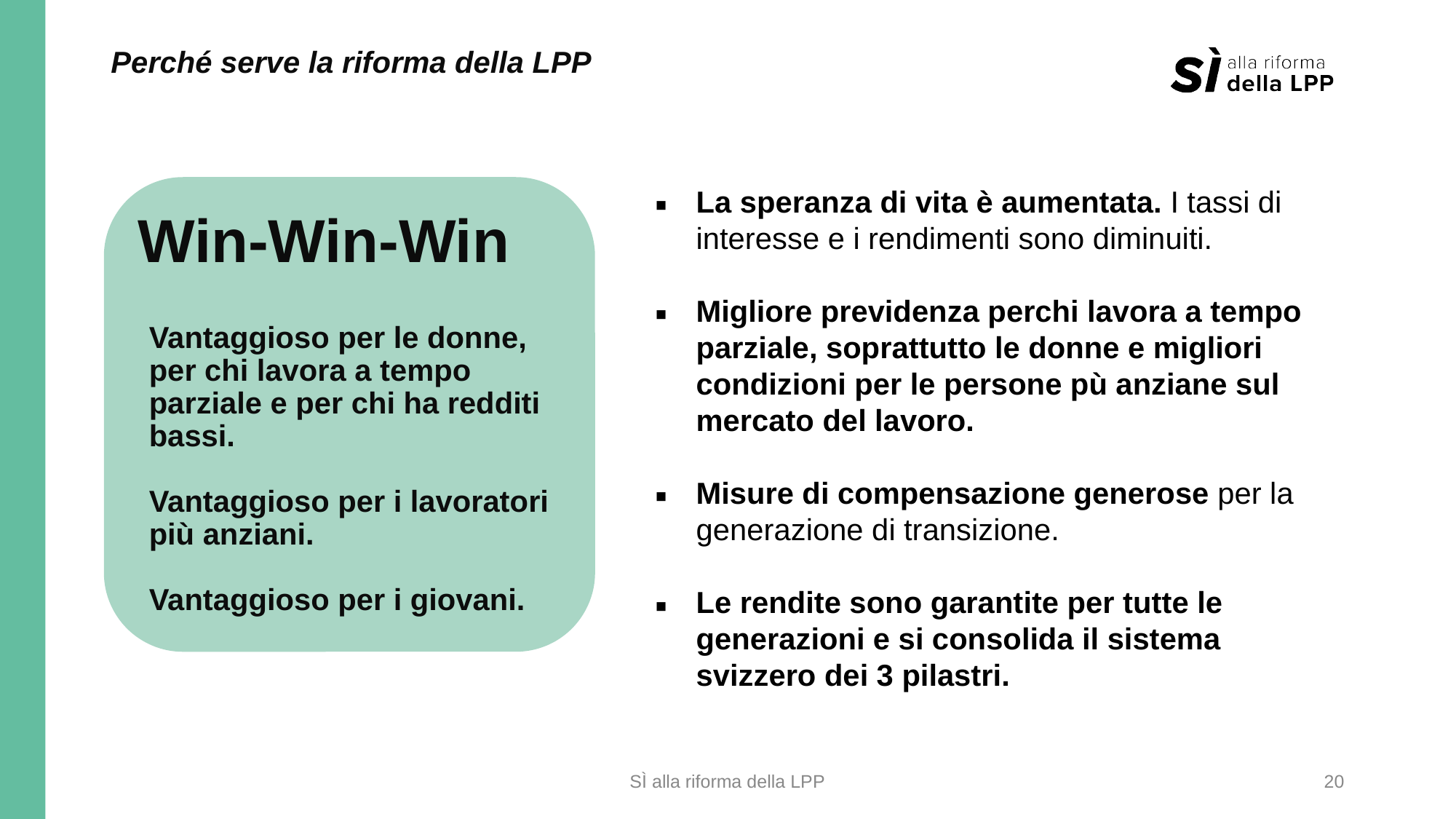

Perché serve la riforma della LPP

La speranza di vita è aumentata. I tassi di interesse e i rendimenti sono diminuiti.
Migliore previdenza perchi lavora a tempo parziale, soprattutto le donne e migliori condizioni per le persone pù anziane sul mercato del lavoro.

Misure di compensazione generose per la generazione di transizione.

Le rendite sono garantite per tutte le generazioni e si consolida il sistema svizzero dei 3 pilastri.
Win-Win-Win
Vantaggioso per le donne, per chi lavora a tempo parziale e per chi ha redditi bassi.

Vantaggioso per i lavoratori più anziani.

Vantaggioso per i giovani.
SÌ alla riforma della LPP
20